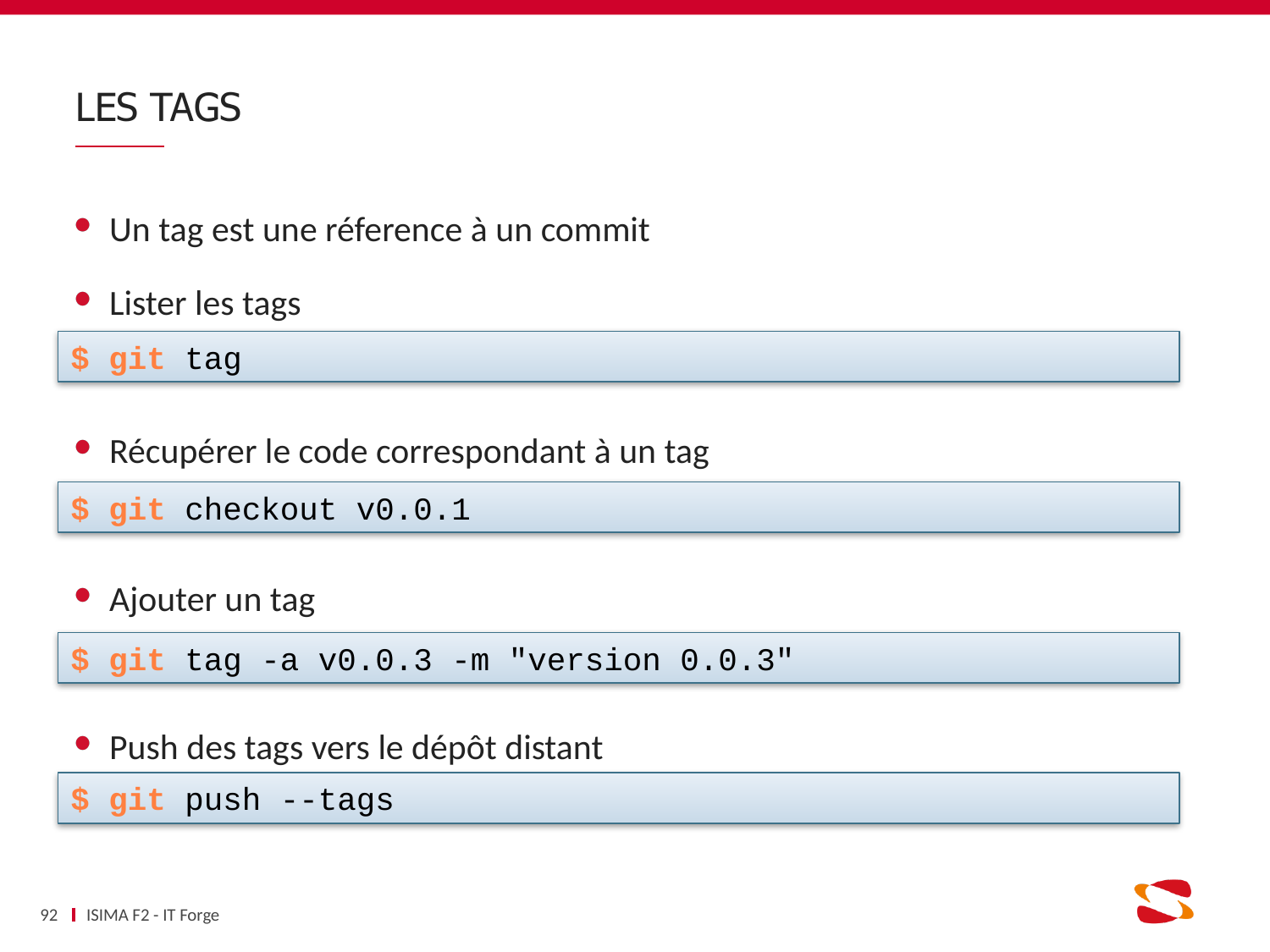

# Les TAGS
Un tag est une réference à un commit
Lister les tags

Récupérer le code correspondant à un tag

Ajouter un tag

Push des tags vers le dépôt distant
$ git tag
$ git checkout v0.0.1
$ git tag -a v0.0.3 -m "version 0.0.3"
$ git push --tags
92
ISIMA F2 - IT Forge